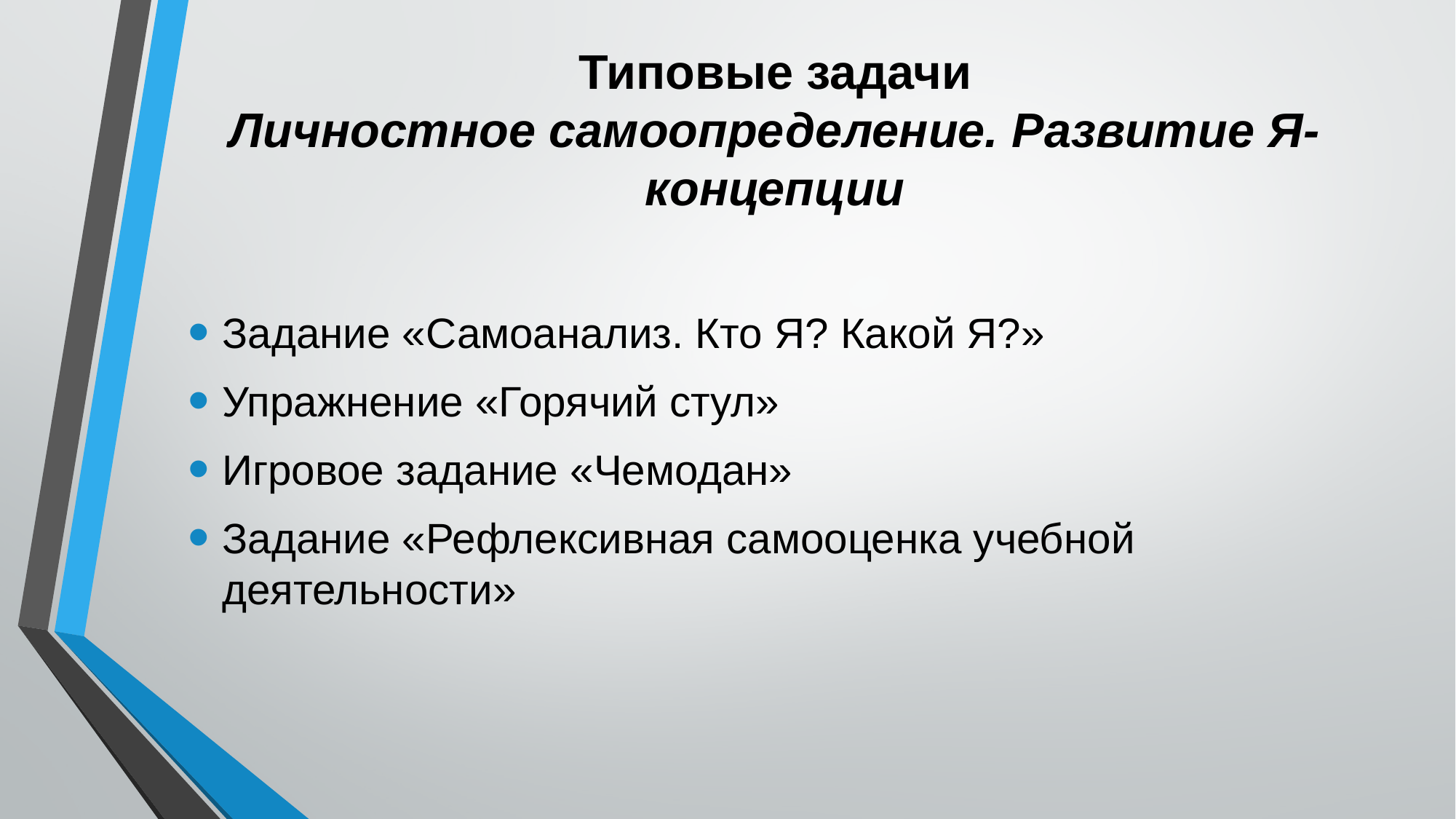

# Типовые задачи Личностное самоопределение. Развитие Я-концепции
Задание «Самоанализ. Кто Я? Какой Я?»
Упражнение «Горячий стул»
Игровое задание «Чемодан»
Задание «Рефлексивная самооценка учебной деятельности»